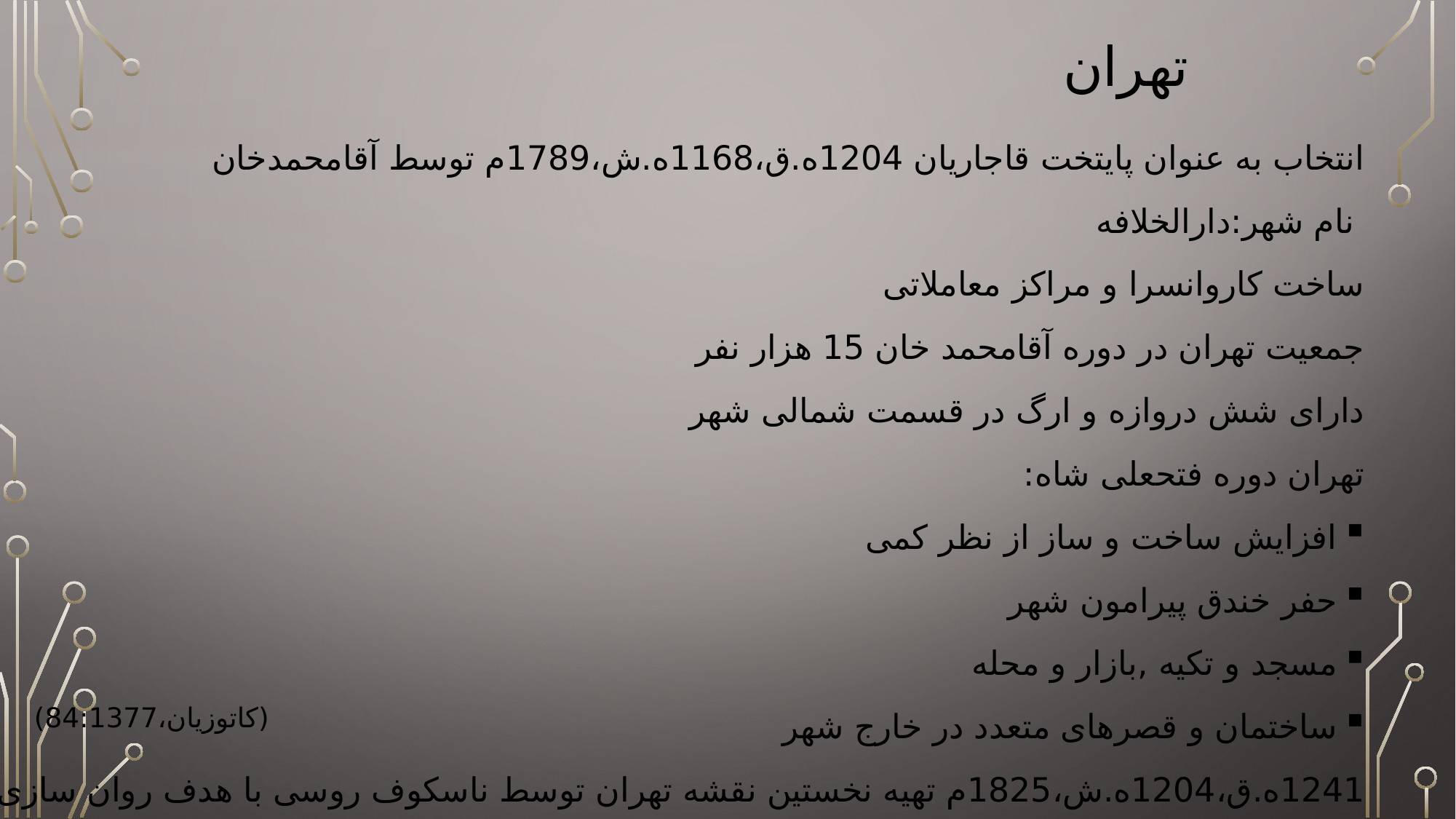

# تهران
انتخاب به عنوان پایتخت قاجاریان 1204ه.ق،1168ه.ش،1789م توسط آقامحمدخان
 نام شهر:دارالخلافه
ساخت کاروانسرا و مراکز معاملاتی
جمعیت تهران در دوره آقامحمد خان 15 هزار نفر
دارای شش دروازه و ارگ در قسمت شمالی شهر
تهران دوره فتحعلی شاه:
افزایش ساخت و ساز از نظر کمی
حفر خندق پیرامون شهر
مسجد و تکیه ,بازار و محله
ساختمان و قصرهای متعدد در خارج شهر
1241ه.ق،1204ه.ش،1825م تهیه نخستین نقشه تهران توسط ناسکوف روسی با هدف روان سازی رودخانه کرج در تهران

(کاتوزیان،84:1377)